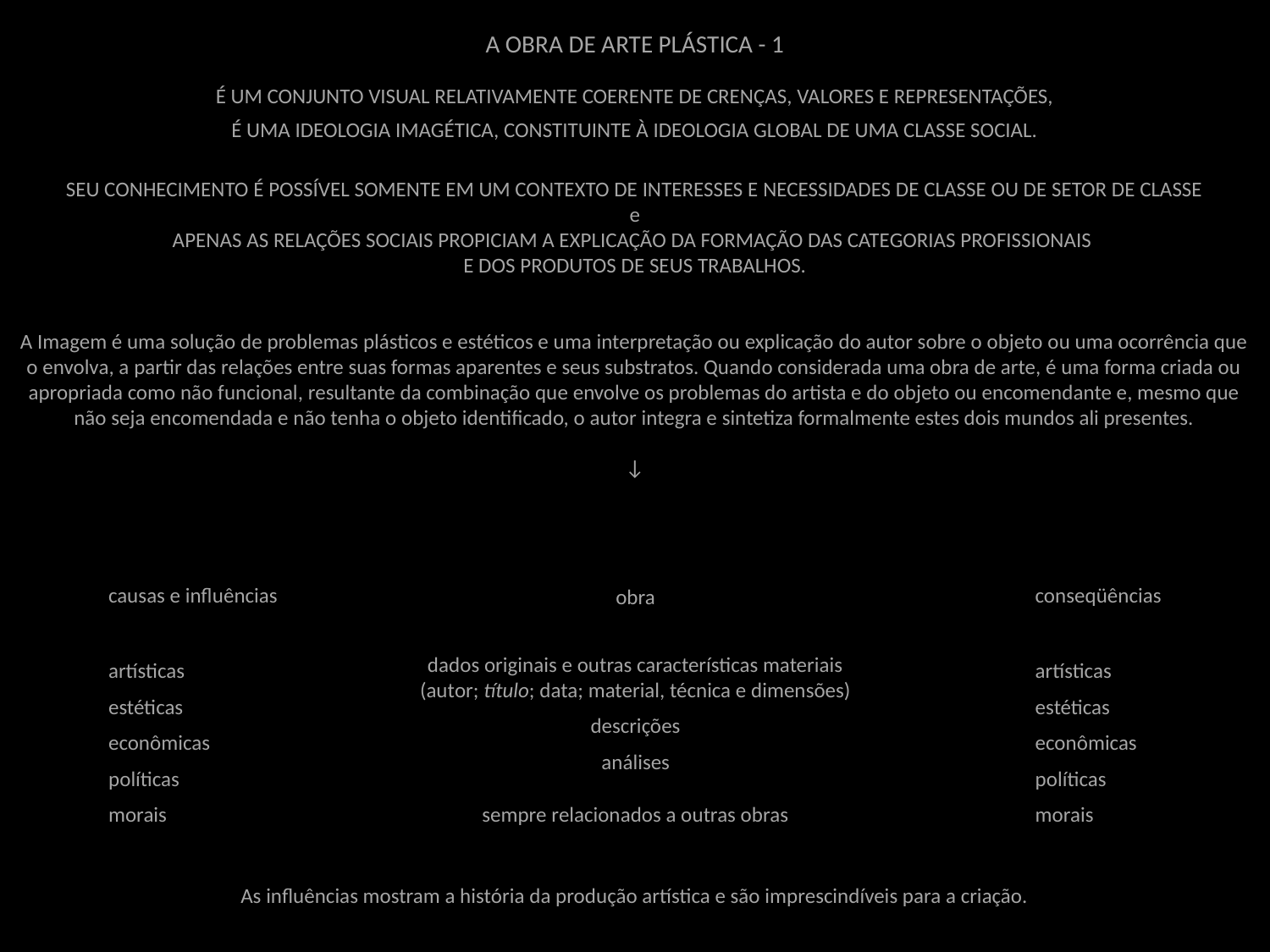

A OBRA DE ARTE PLÁSTICA - 1

É UM CONJUNTO VISUAL RELATIVAMENTE COERENTE DE CRENÇAS, VALORES E REPRESENTAÇÕES,

É UMA IDEOLOGIA IMAGÉTICA, CONSTITUINTE À IDEOLOGIA GLOBAL DE UMA CLASSE SOCIAL.

SEU CONHECIMENTO É POSSÍVEL SOMENTE EM UM CONTEXTO DE INTERESSES E NECESSIDADES DE CLASSE OU DE SETOR DE CLASSE
e
APENAS AS RELAÇÕES SOCIAIS PROPICIAM A EXPLICAÇÃO DA FORMAÇÃO DAS CATEGORIAS PROFISSIONAIS
E DOS PRODUTOS DE SEUS TRABALHOS.

A Imagem é uma solução de problemas plásticos e estéticos e uma interpretação ou explicação do autor sobre o objeto ou uma ocorrência que o envolva, a partir das relações entre suas formas aparentes e seus substratos. Quando considerada uma obra de arte, é uma forma criada ou apropriada como não funcional, resultante da combinação que envolve os problemas do artista e do objeto ou encomendante e, mesmo que não seja encomendada e não tenha o objeto identificado, o autor integra e sintetiza formalmente estes dois mundos ali presentes.

↓
causas e influências

artísticas
estéticas
econômicas
políticas
morais
conseqüências

artísticas
estéticas
econômicas
políticas
morais
obra

dados originais e outras características materiais
(autor; título; data; material, técnica e dimensões)
descrições
análises

sempre relacionados a outras obras
As influências mostram a história da produção artística e são imprescindíveis para a criação.